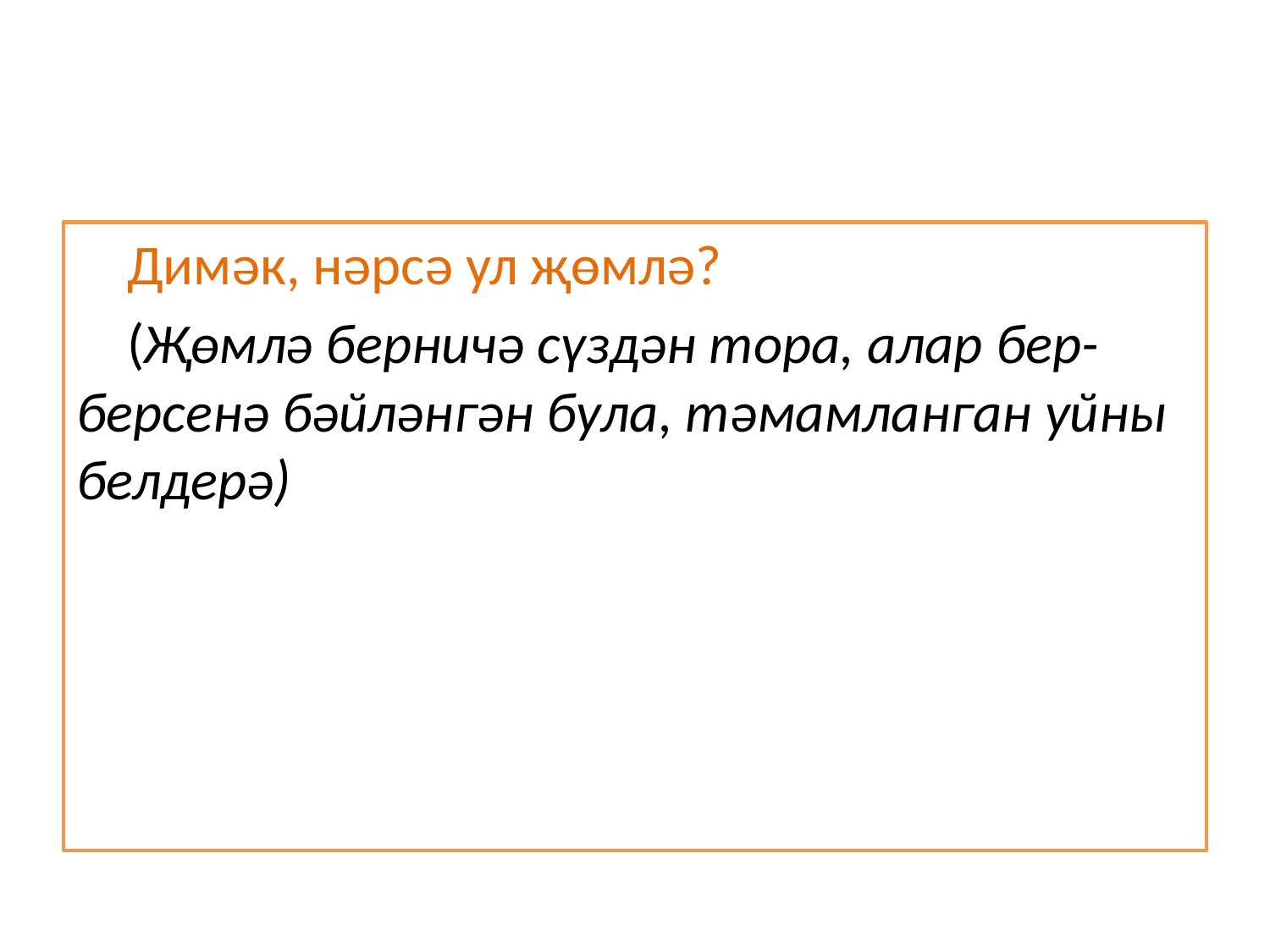

#
    Димәк, нәрсә ул җөмлә?
    (Җөмлә берничә сүздән тора, алар бер-берсенә бәйләнгән була, тәмамланган уйны белдерә)